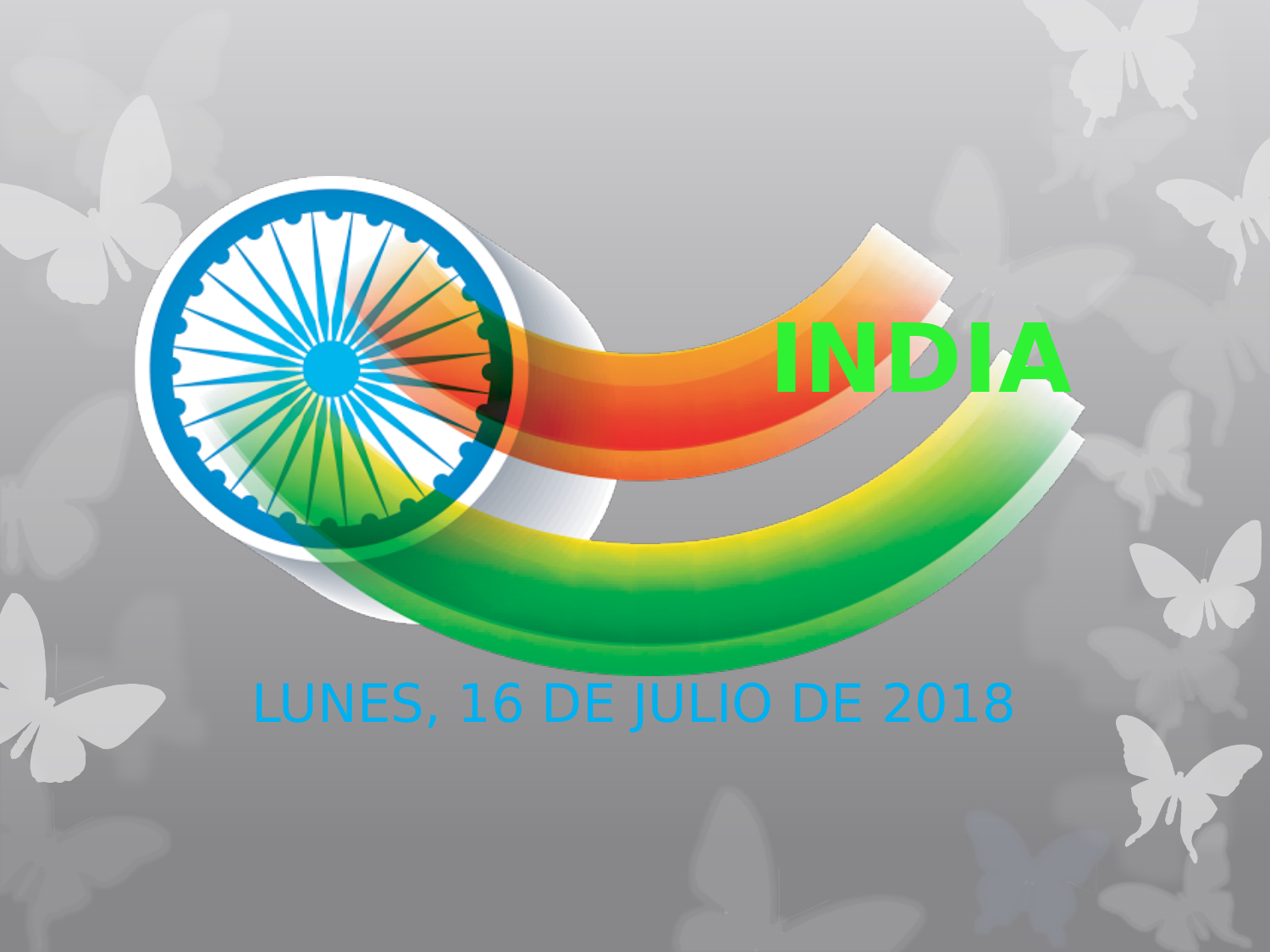

# INDIA
lunes, 16 de julio de 2018